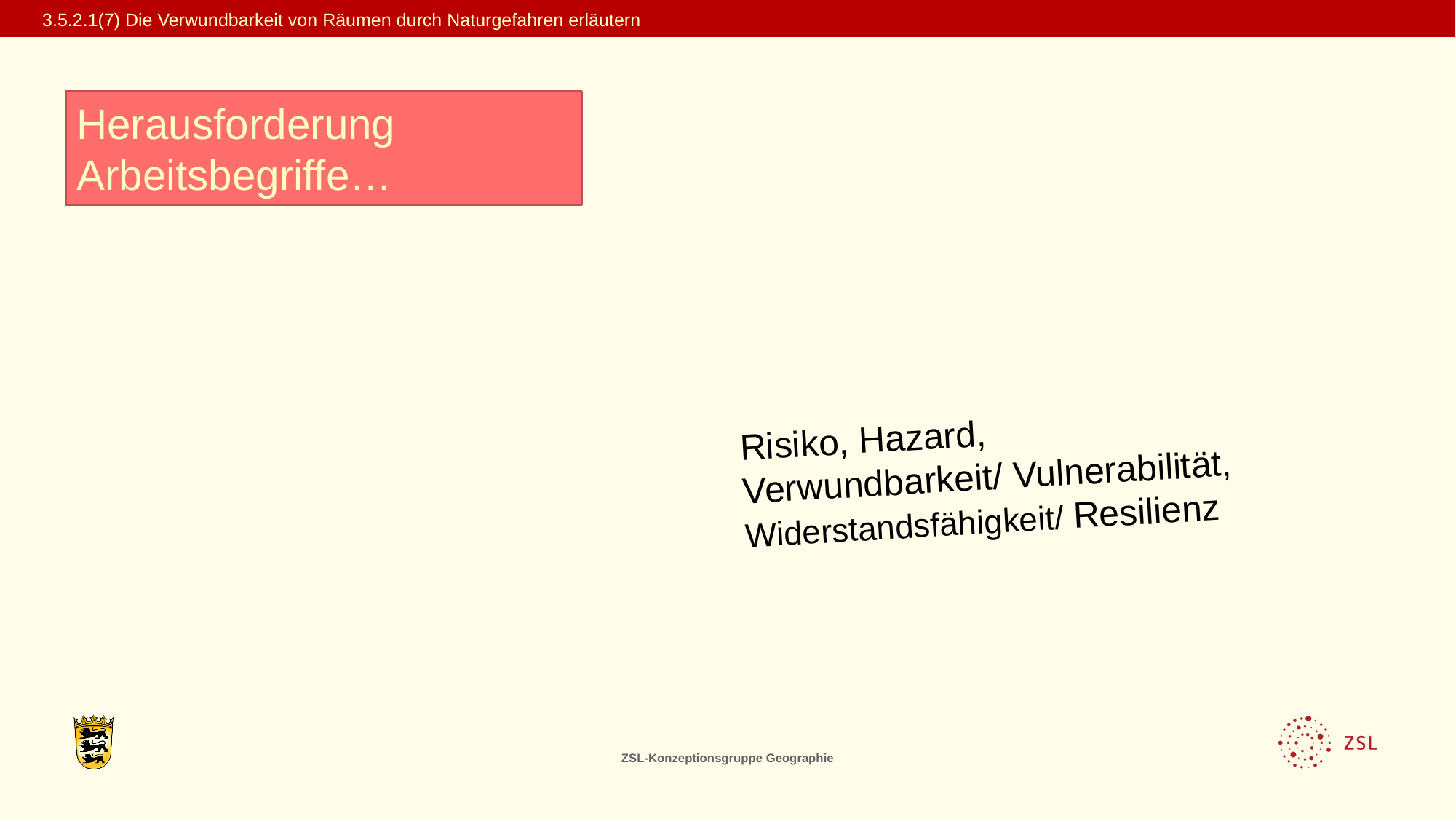

3.5.2.1(7) Die Verwundbarkeit von Räumen durch Naturgefahren erläutern
Herausforderung Arbeitsbegriffe…
Risiko, Hazard,
Verwundbarkeit/ Vulnerabilität, Widerstandsfähigkeit/ Resilienz
ZSL-Konzeptionsgruppe Geographie